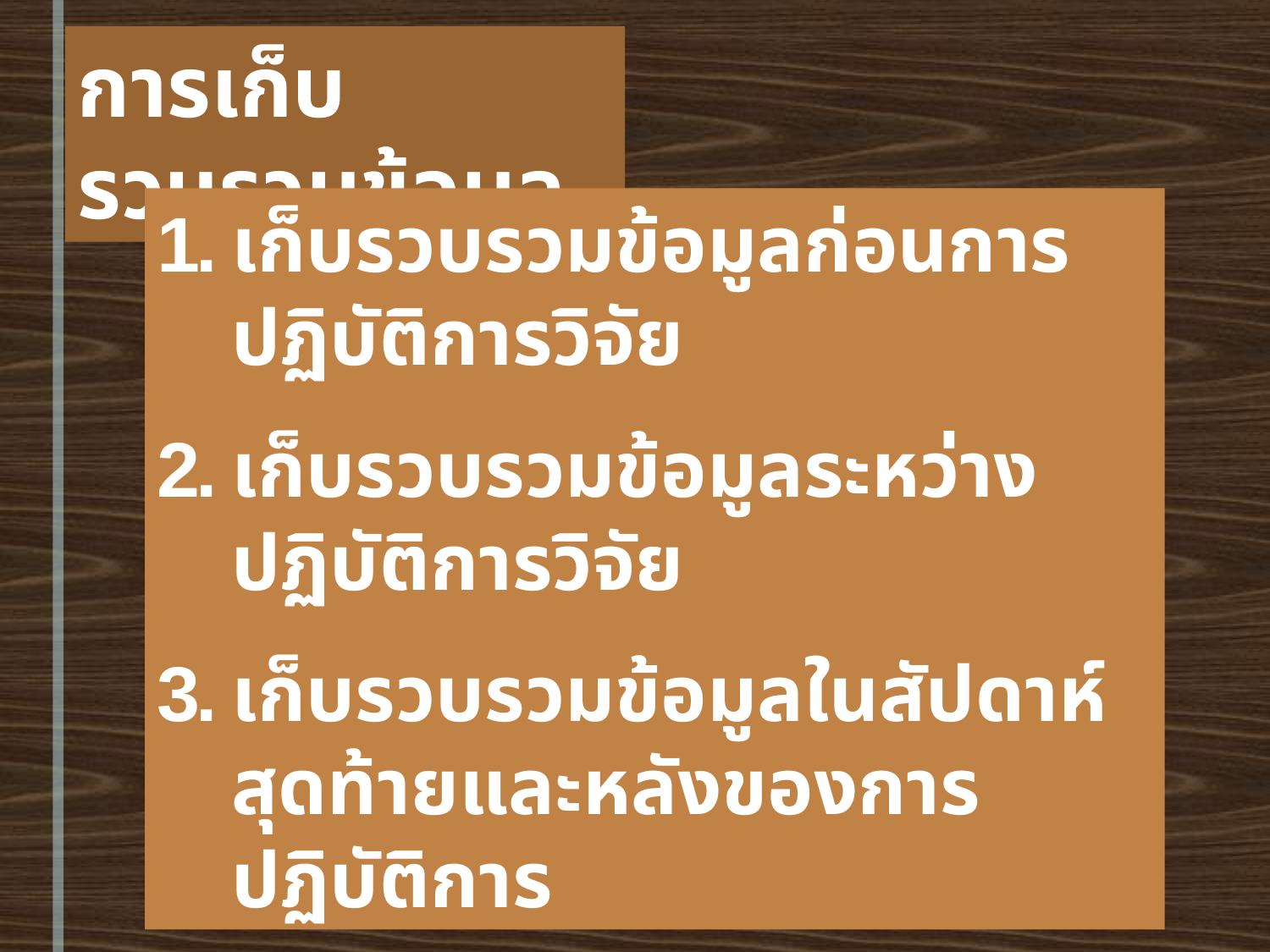

การเก็บรวบรวมข้อมูล
เก็บรวบรวมข้อมูลก่อนการปฏิบัติการวิจัย
เก็บรวบรวมข้อมูลระหว่างปฏิบัติการวิจัย
เก็บรวบรวมข้อมูลในสัปดาห์สุดท้ายและหลังของการปฏิบัติการ